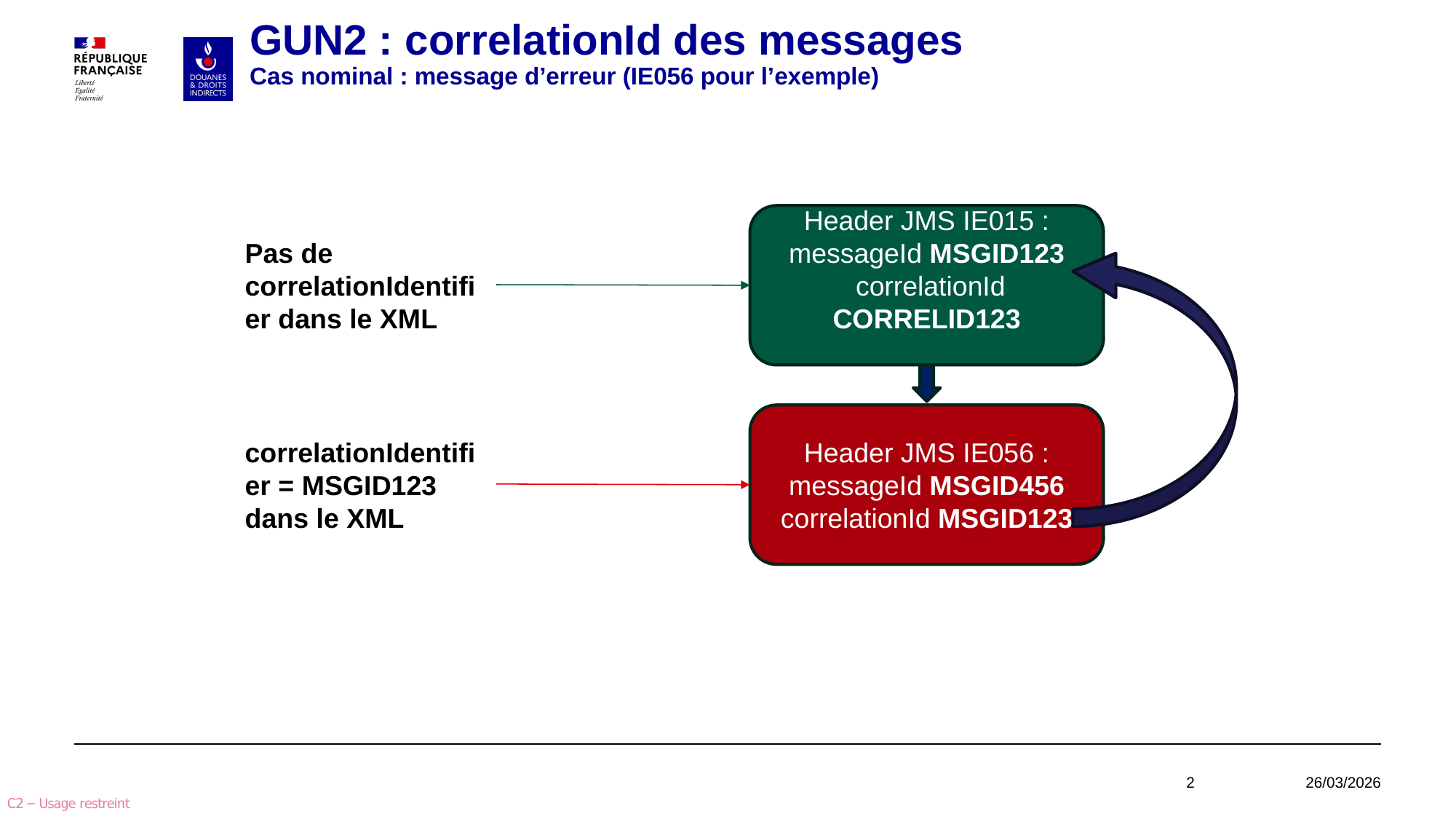

GUN2 : correlationId des messages
Cas nominal : message d’erreur (IE056 pour l’exemple)
Header JMS IE015 :
messageId MSGID123
 correlationId CORRELID123

Pas de correlationIdentifier dans le XML

Header JMS IE056 :
messageId MSGID456
correlationId MSGID123

correlationIdentifier = MSGID123 dans le XML
2
26/03/2026